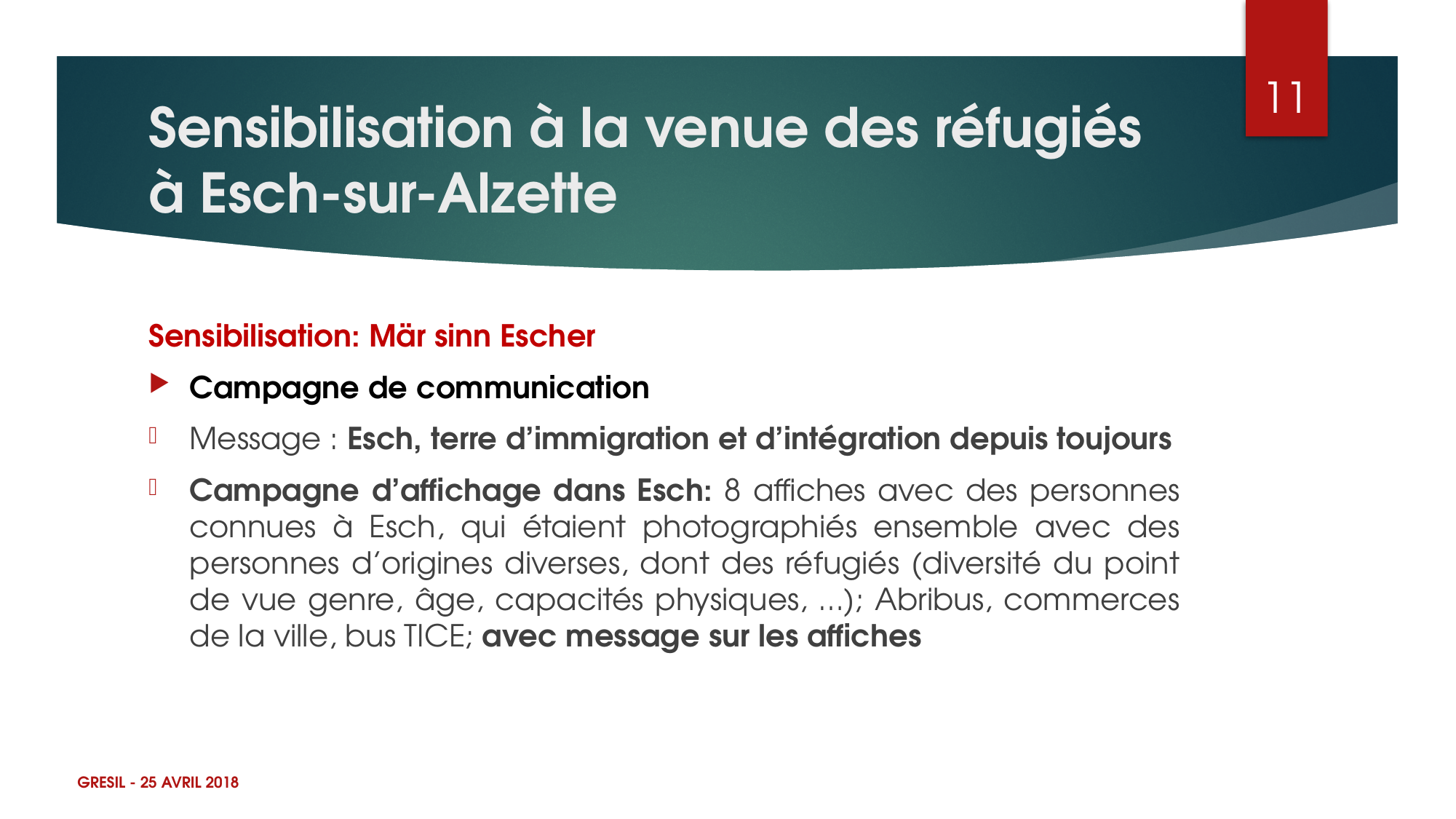

11
# Sensibilisation à la venue des réfugiés à Esch-sur-Alzette
Sensibilisation: Mär sinn Escher
Campagne de communication
Message : Esch, terre d’immigration et d’intégration depuis toujours
Campagne d’affichage dans Esch: 8 affiches avec des personnes connues à Esch, qui étaient photographiés ensemble avec des personnes d’origines diverses, dont des réfugiés (diversité du point de vue genre, âge, capacités physiques, …); Abribus, commerces de la ville, bus TICE; avec message sur les affiches

GRESIL - 25 AVRIL 2018